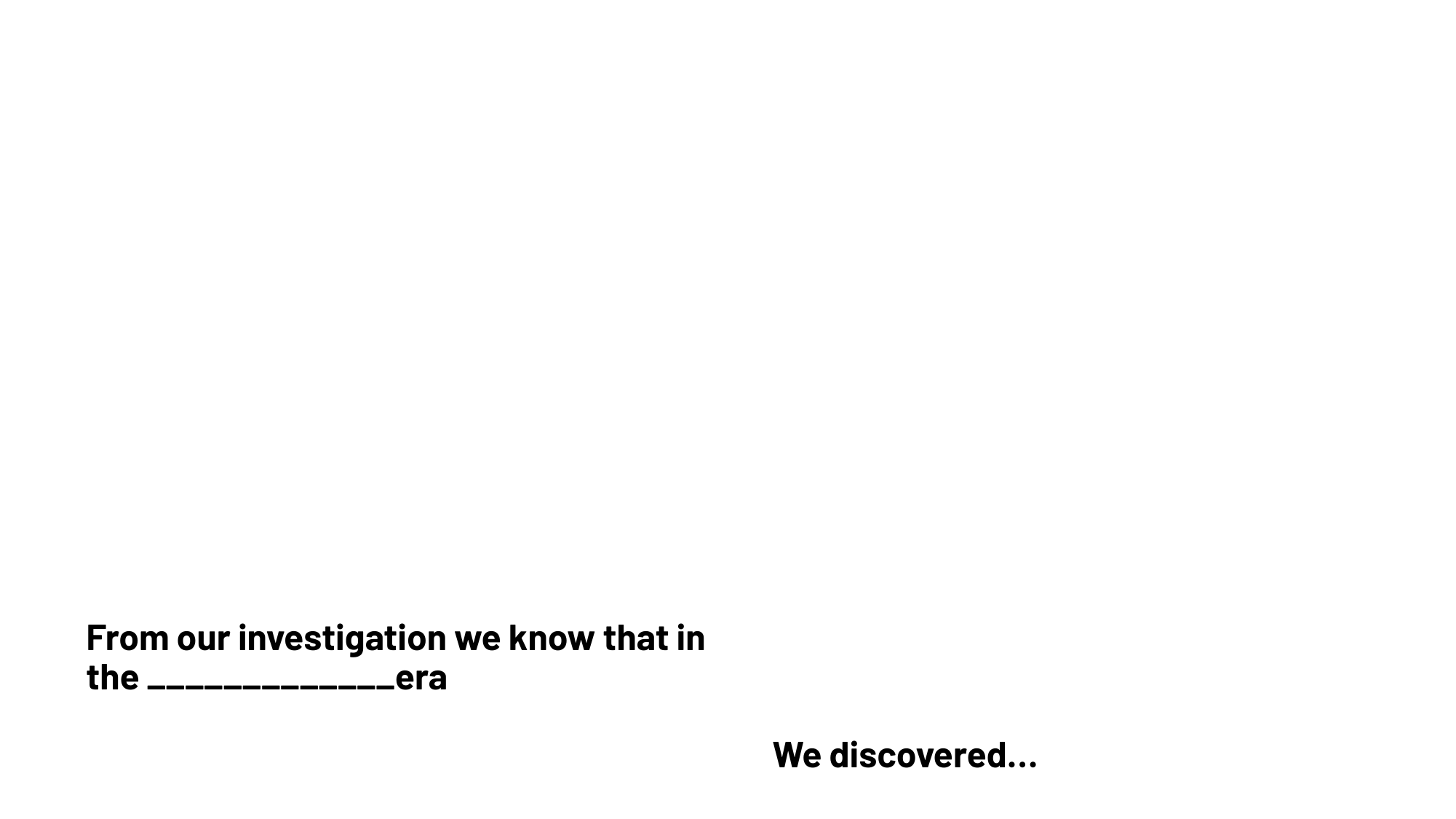

# Page 2

From our investigation we know that in the _____________era

We discovered…